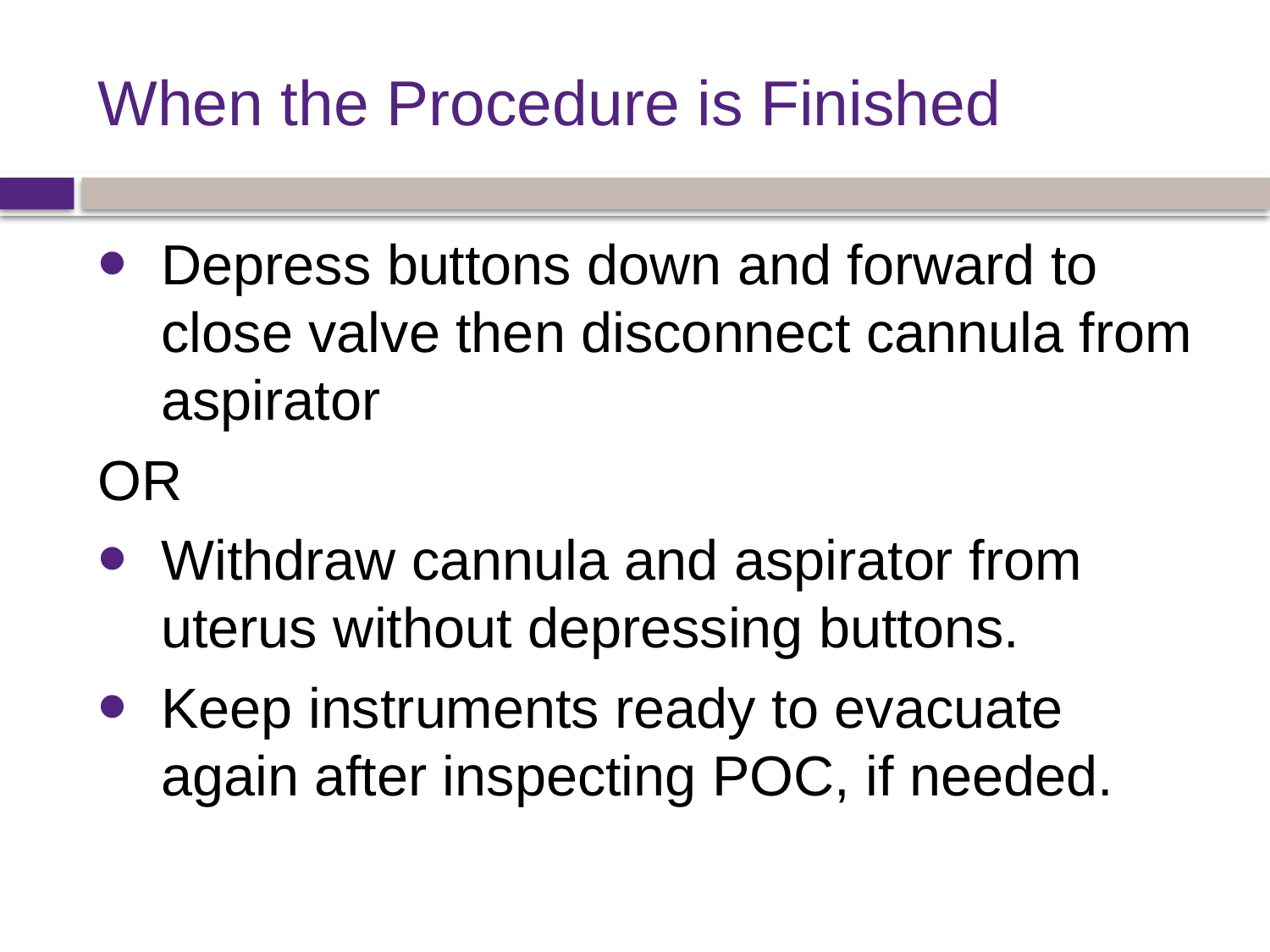

# When the Procedure is Finished
Depress buttons down and forward to close valve then disconnect cannula from aspirator
OR
Withdraw cannula and aspirator from uterus without depressing buttons.
Keep instruments ready to evacuate again after inspecting POC, if needed.